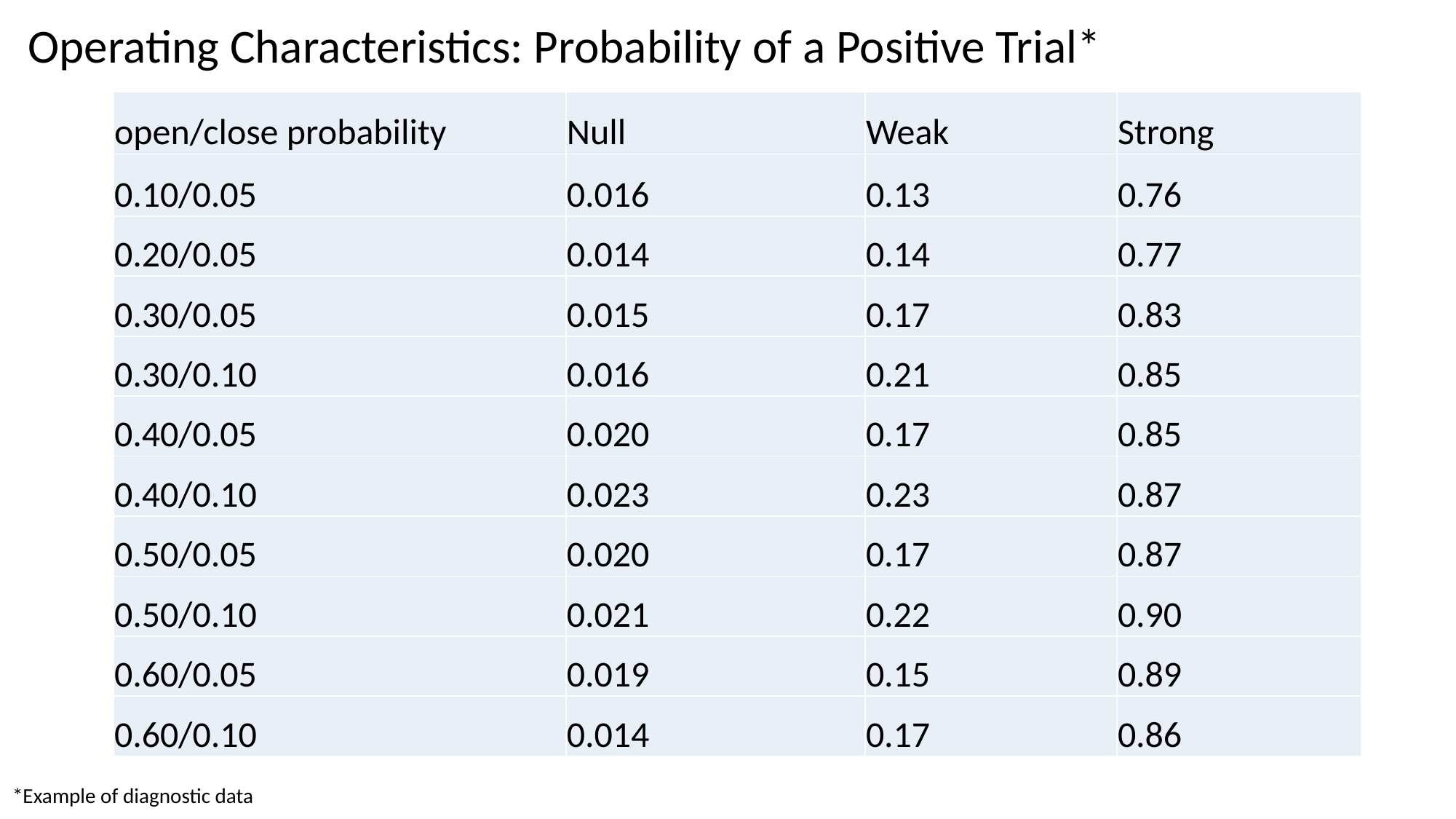

# Operating Characteristics: Probability of a Positive Trial*
| open/close probability | Null | Weak | Strong |
| --- | --- | --- | --- |
| 0.10/0.05 | 0.016 | 0.13 | 0.76 |
| 0.20/0.05 | 0.014 | 0.14 | 0.77 |
| 0.30/0.05 | 0.015 | 0.17 | 0.83 |
| 0.30/0.10 | 0.016 | 0.21 | 0.85 |
| 0.40/0.05 | 0.020 | 0.17 | 0.85 |
| 0.40/0.10 | 0.023 | 0.23 | 0.87 |
| 0.50/0.05 | 0.020 | 0.17 | 0.87 |
| 0.50/0.10 | 0.021 | 0.22 | 0.90 |
| 0.60/0.05 | 0.019 | 0.15 | 0.89 |
| 0.60/0.10 | 0.014 | 0.17 | 0.86 |
*Example of diagnostic data